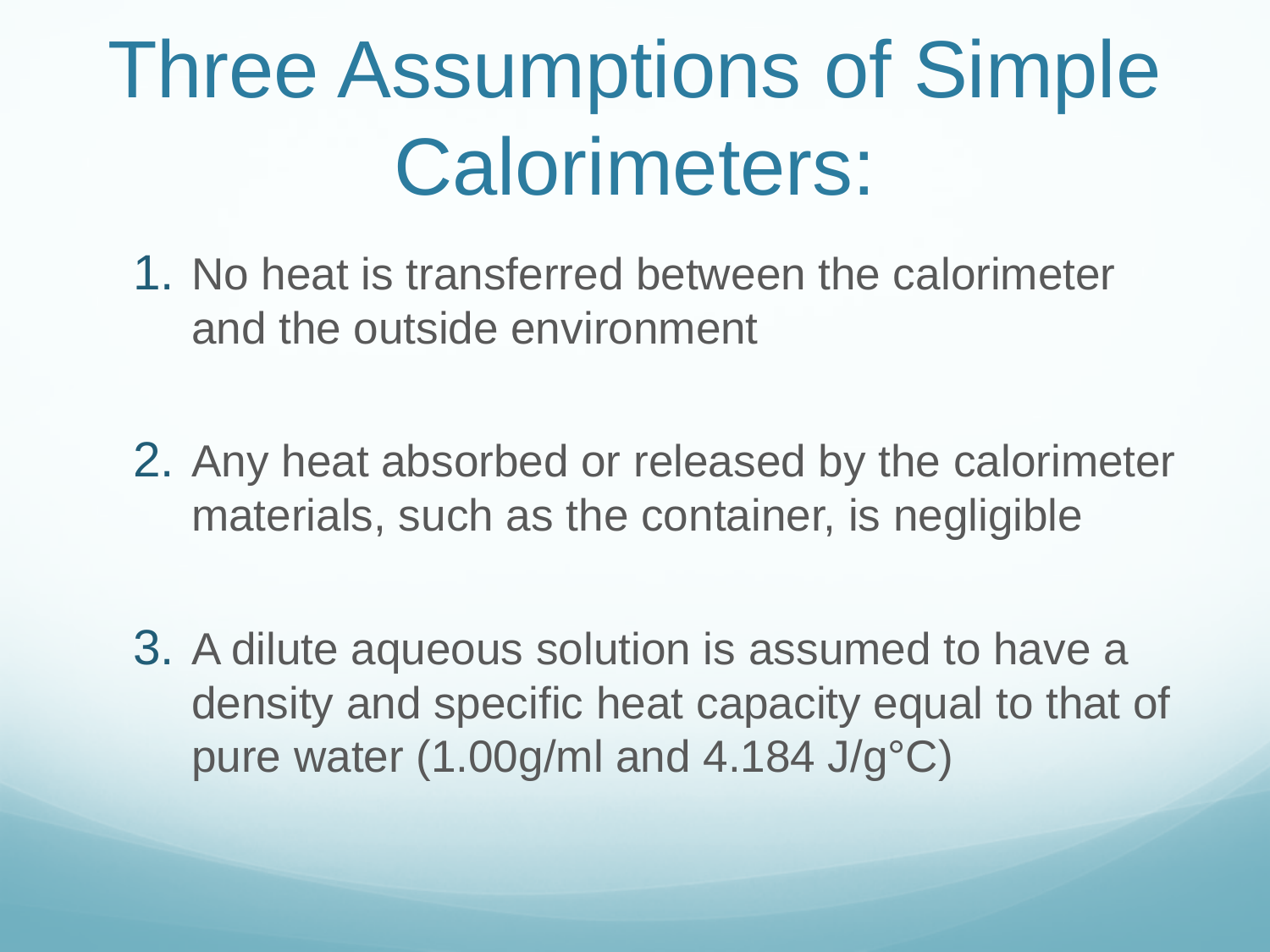

# Three Assumptions of Simple Calorimeters:
No heat is transferred between the calorimeter and the outside environment

Any heat absorbed or released by the calorimeter materials, such as the container, is negligible

A dilute aqueous solution is assumed to have a density and specific heat capacity equal to that of pure water (1.00g/ml and 4.184 J/g°C)